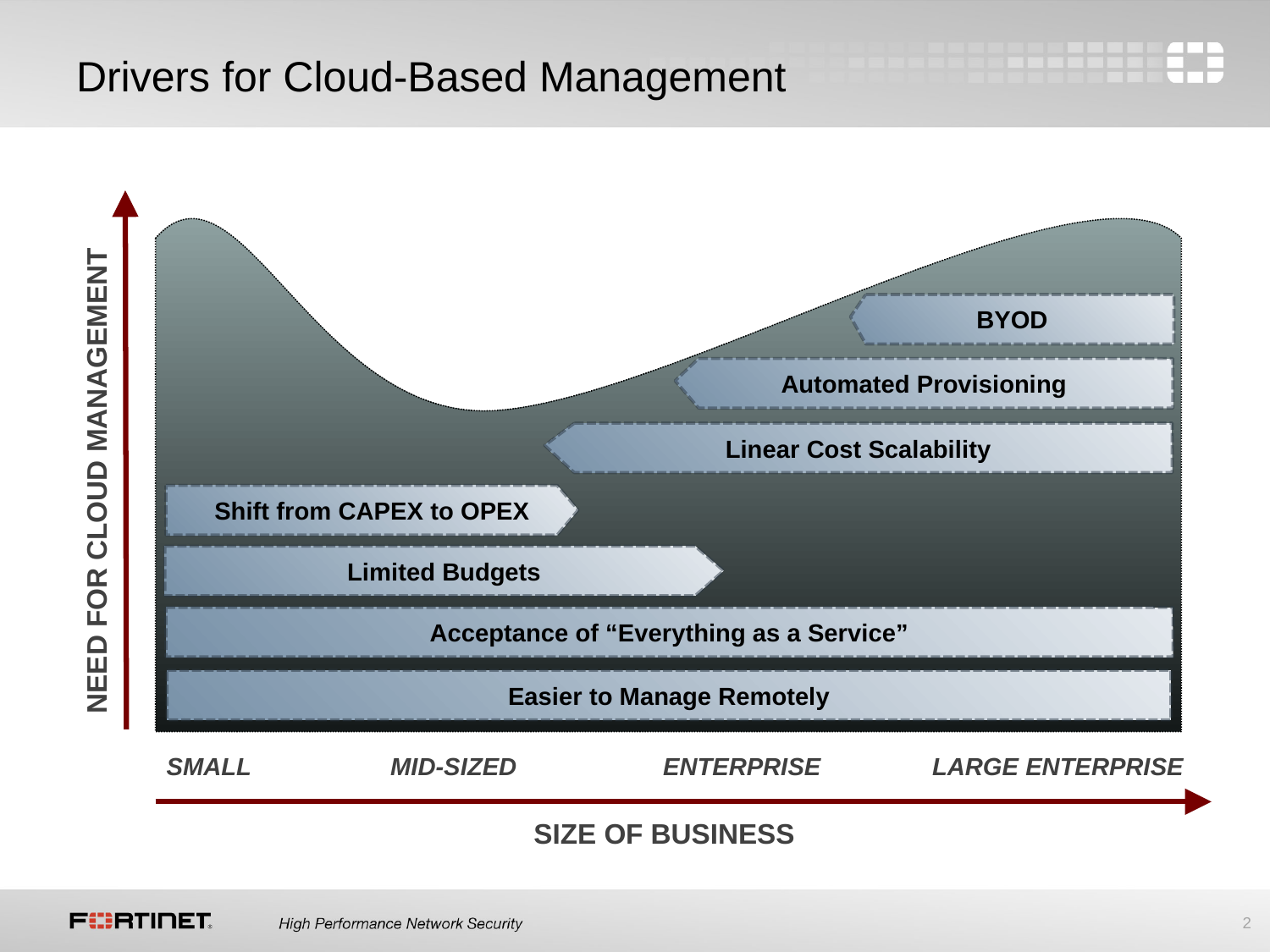

# Drivers for Cloud-Based Management

BYOD
Automated Provisioning
Linear Cost Scalability
NEED FOR CLOUD MANAGEMENT
Shift from CAPEX to OPEX
Limited Budgets
Acceptance of “Everything as a Service”
Easier to Manage Remotely
SMALL                    MID-SIZED                     ENTERPRISE                LARGE ENTERPRISE
SIZE OF BUSINESS